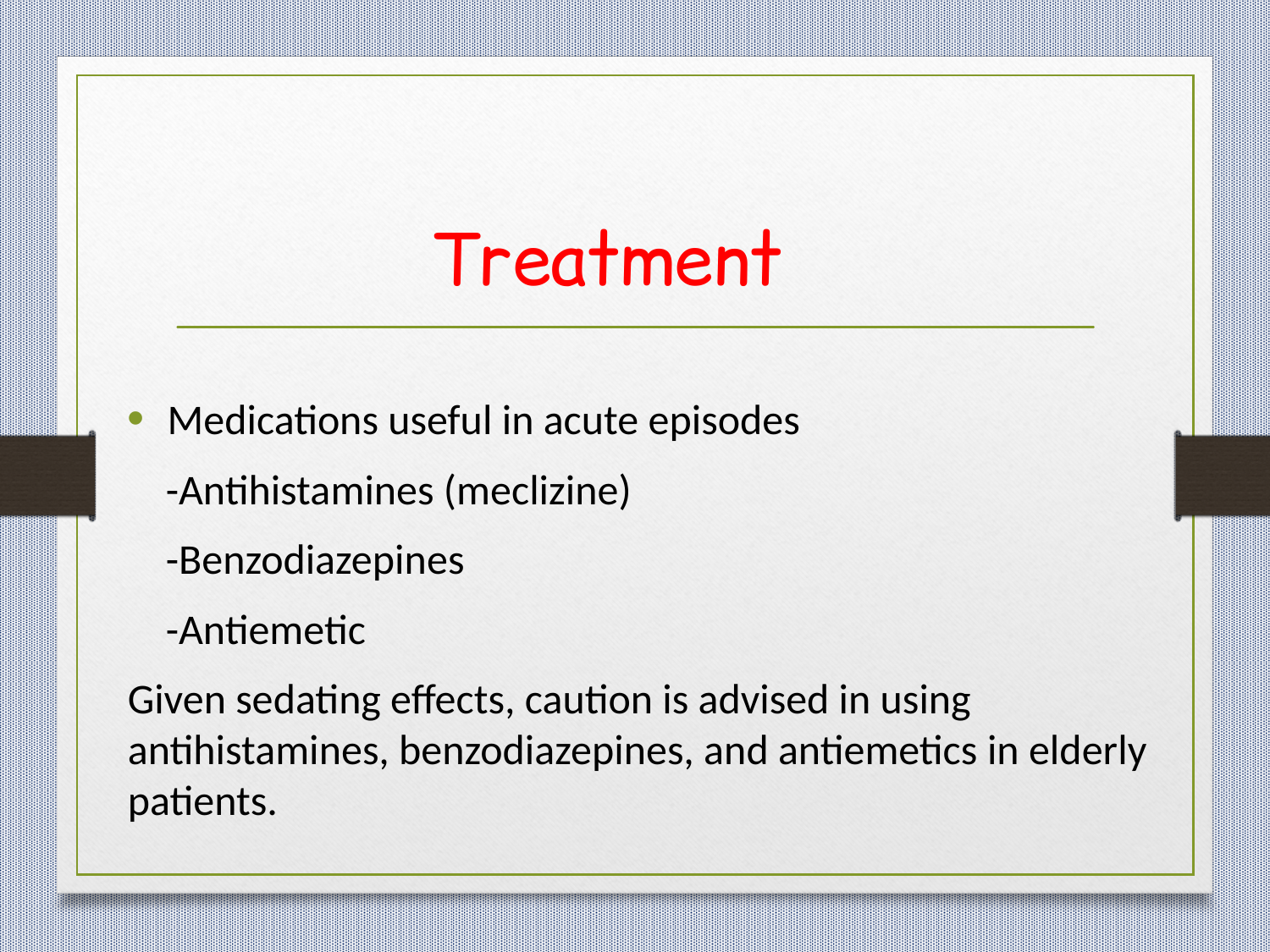

# Treatment
Medications useful in acute episodes
    -Antihistamines (meclizine)
    -Benzodiazepines
    -Antiemetic
Given sedating effects, caution is advised in using antihistamines, benzodiazepines, and antiemetics in elderly patients.